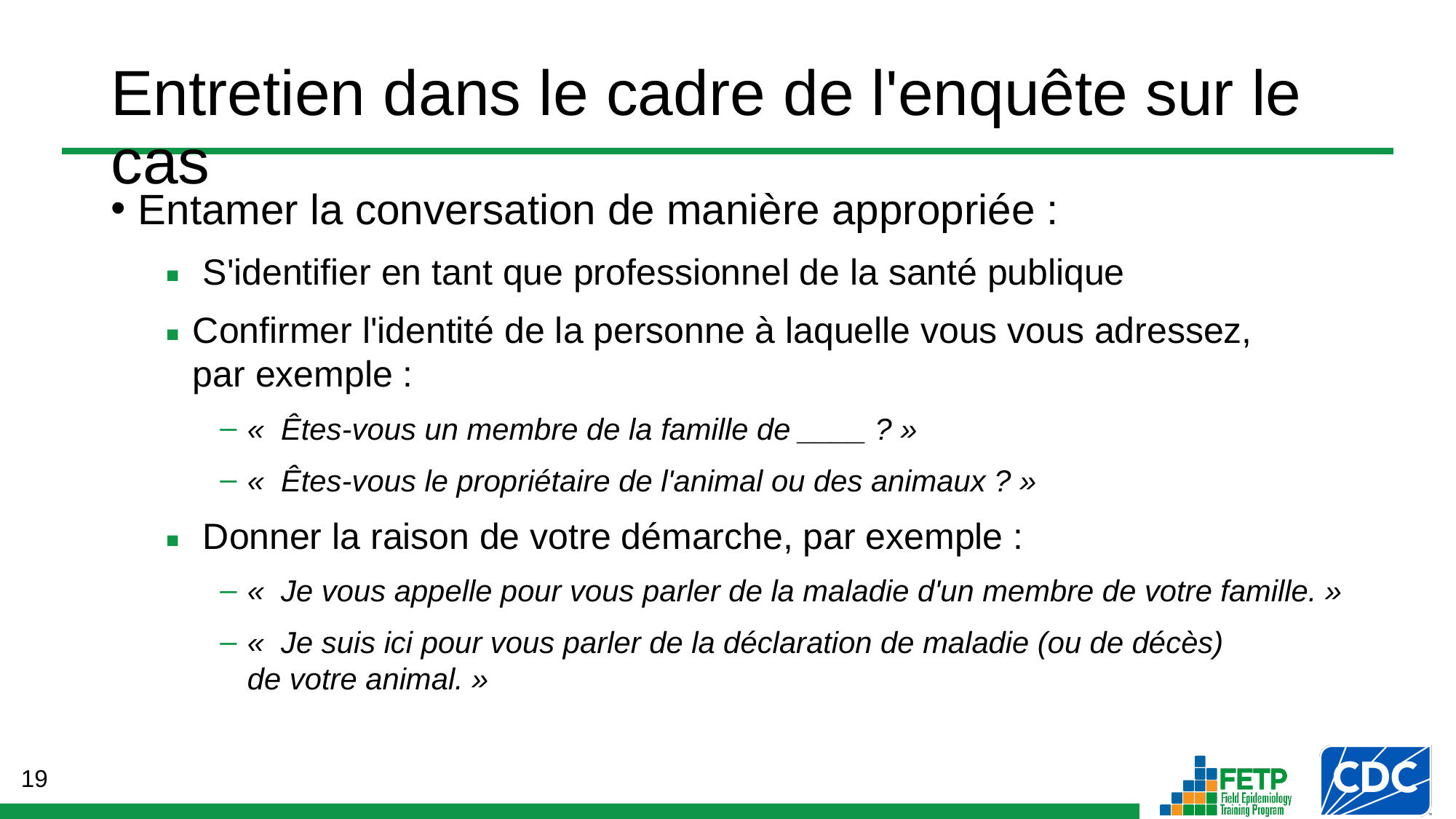

# Entretien dans le cadre de l'enquête sur le cas
Entamer la conversation de manière appropriée :
 S'identifier en tant que professionnel de la santé publique
Confirmer l'identité de la personne à laquelle vous vous adressez,
par exemple :
«  Êtes-vous un membre de la famille de ____ ? »
«  Êtes-vous le propriétaire de l'animal ou des animaux ? »
 Donner la raison de votre démarche, par exemple :
«  Je vous appelle pour vous parler de la maladie d'un membre de votre famille. »
«  Je suis ici pour vous parler de la déclaration de maladie (ou de décès)
de votre animal. »